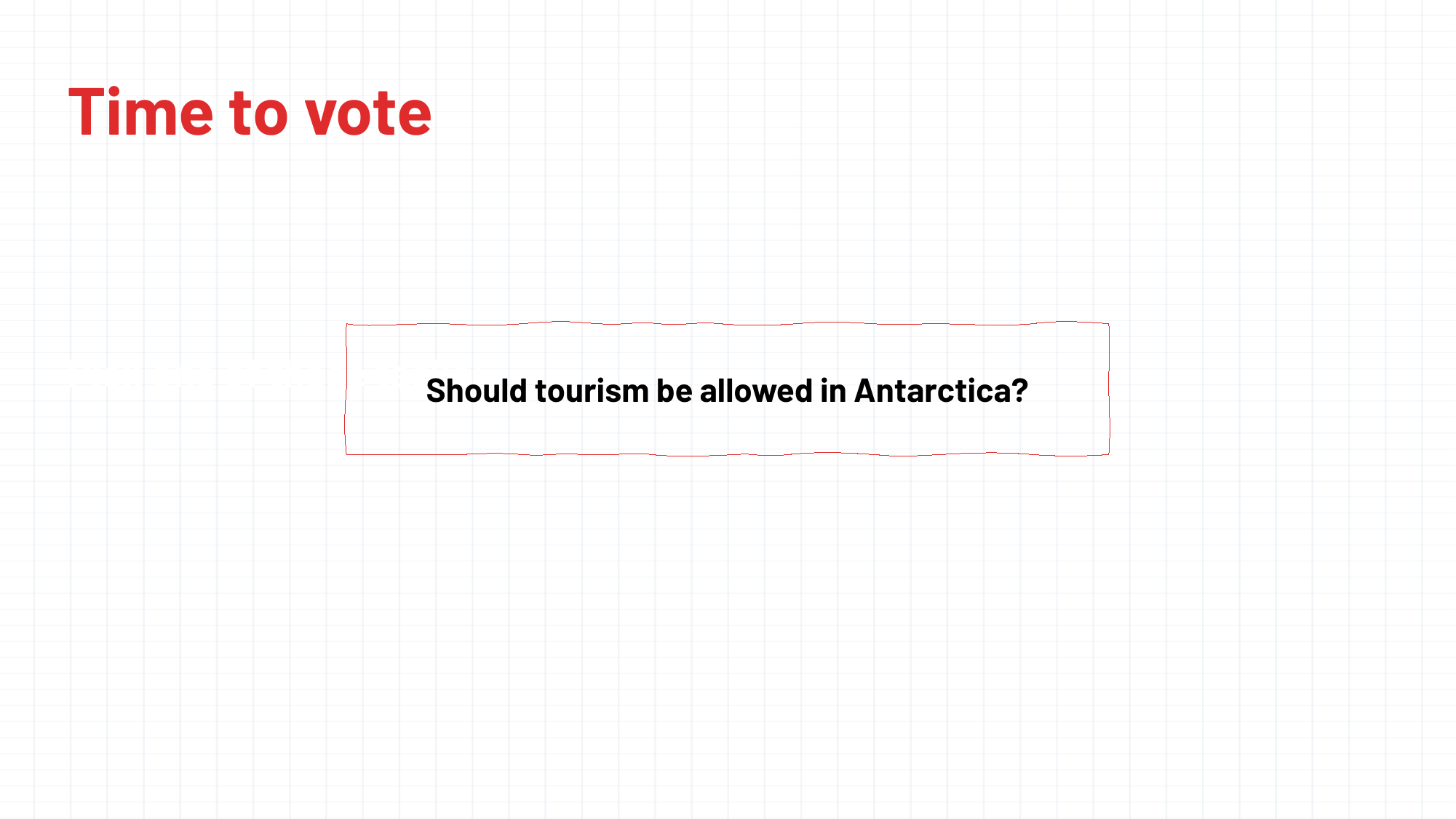

# Time to vote

Should tourism be allowed in Antarctica?

Pick one of these tasks: